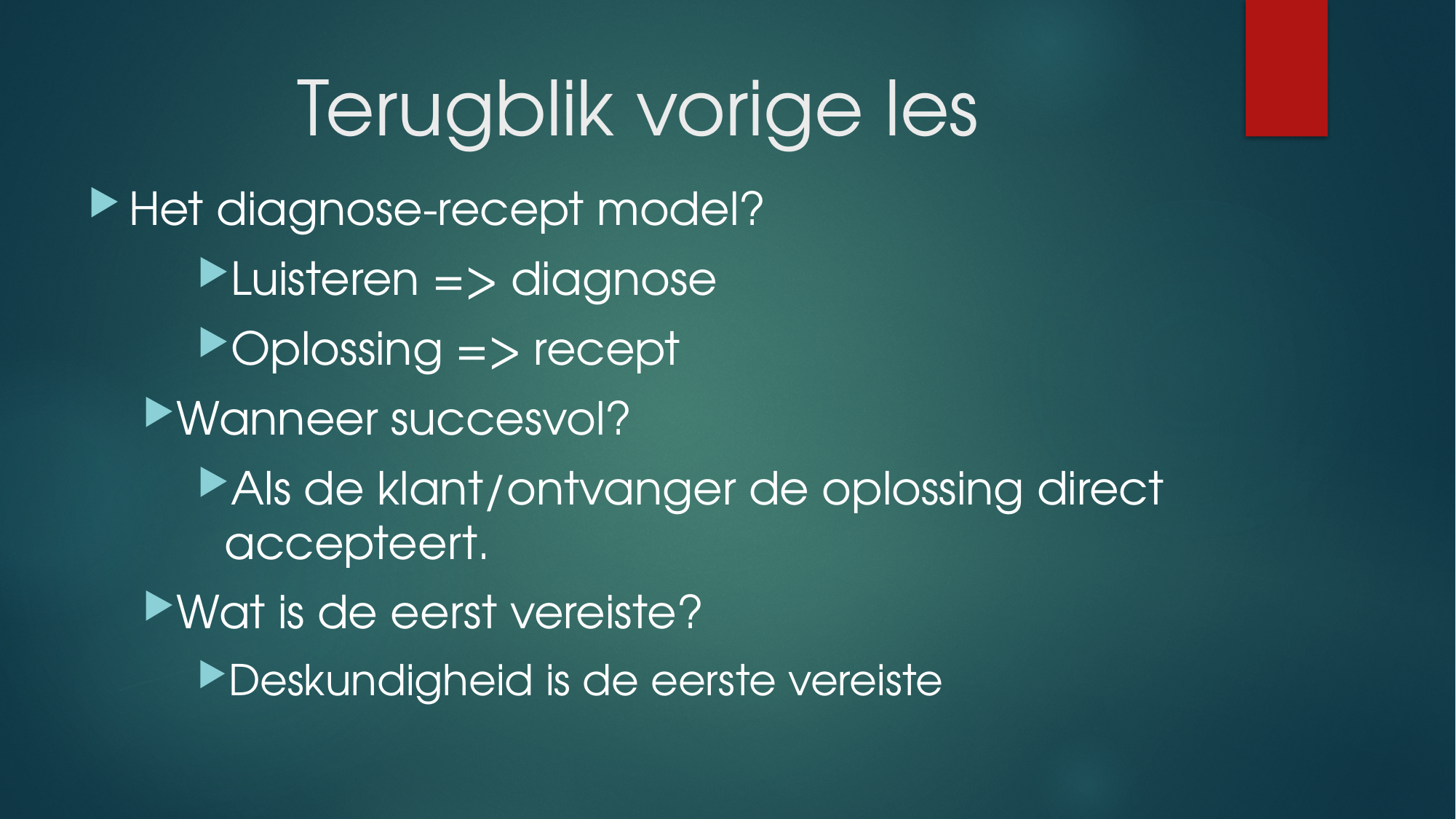

# Terugblik vorige les
Het diagnose-recept model?
Luisteren => diagnose
Oplossing => recept
Wanneer succesvol?
Als de klant/ontvanger de oplossing direct accepteert.
Wat is de eerst vereiste?
Deskundigheid is de eerste vereiste